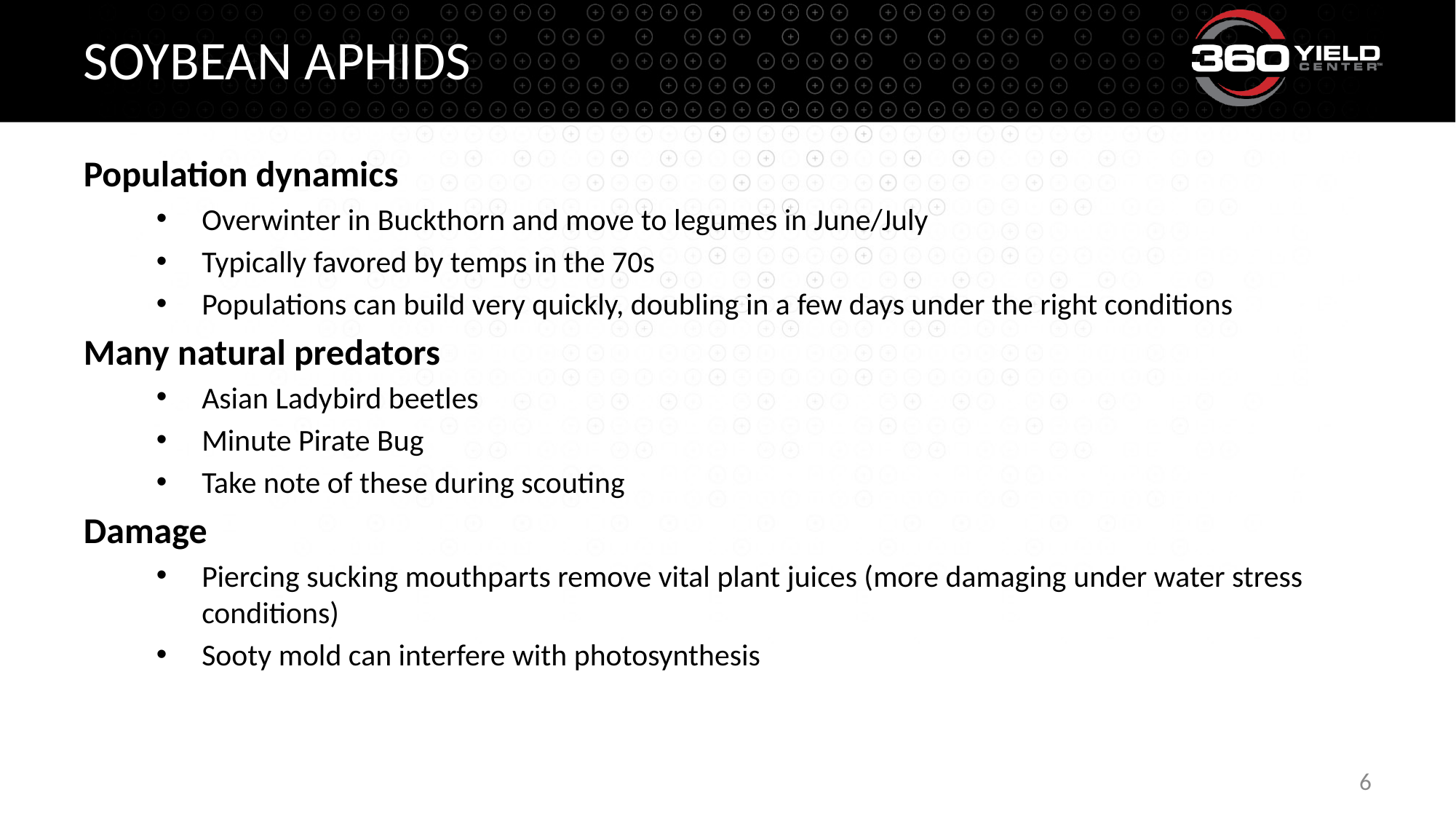

# Soybean aphids
Population dynamics
Overwinter in Buckthorn and move to legumes in June/July
Typically favored by temps in the 70s
Populations can build very quickly, doubling in a few days under the right conditions
Many natural predators
Asian Ladybird beetles
Minute Pirate Bug
Take note of these during scouting
Damage
Piercing sucking mouthparts remove vital plant juices (more damaging under water stress conditions)
Sooty mold can interfere with photosynthesis

6